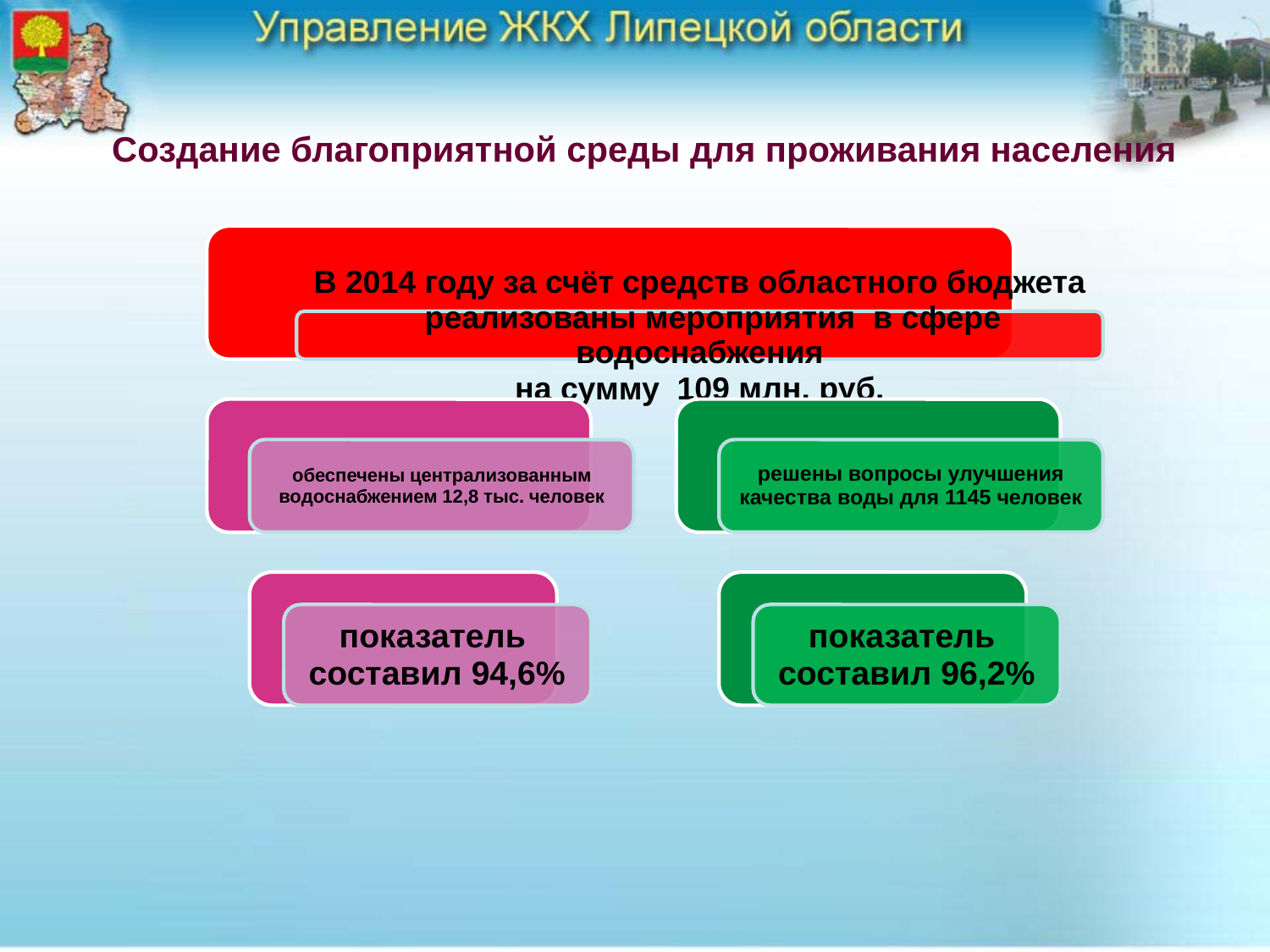

Создание благоприятной среды для проживания населения
В 2014 году за счёт средств областного бюджета
   реализованы мероприятия  в сфере водоснабжения
  на сумму  109 млн. руб.
обеспечены централизованным водоснабжением 12,8 тыс. человек
показатель  составил 94,6%
решены вопросы улучшения качества воды для 1145 человек
показатель  составил 96,2%

4